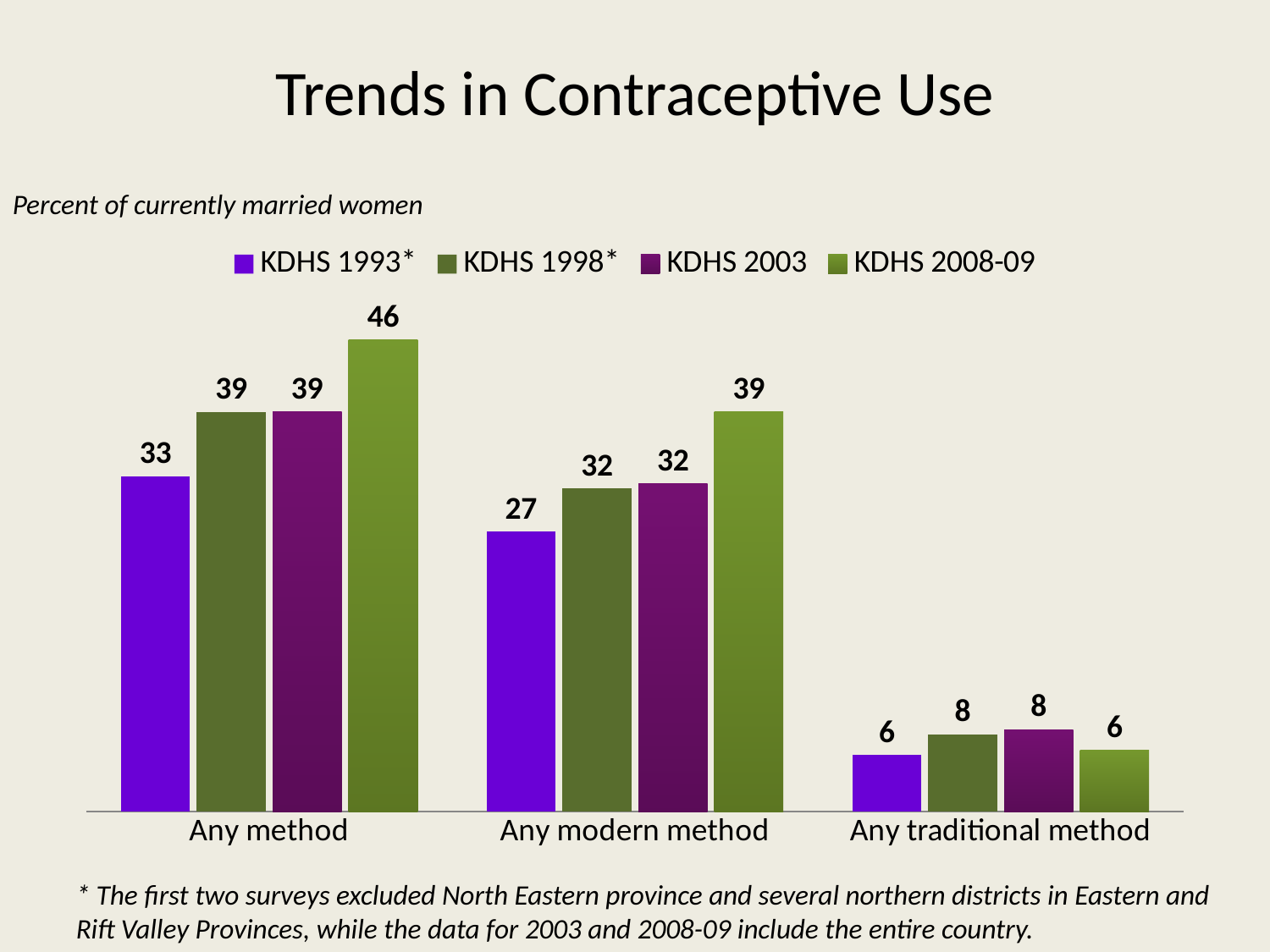

# Trends in Contraceptive Use
Percent of currently married women

### Chart

| Category | KDHS 1993* | KDHS 1998* | KDHS 2003 | KDHS 2008-09 |
|---|---|---|---|---|
| Any method | 32.7 | 39.0 | 39.0 | 46.0 |
| Any modern method | 27.3 | 31.5 | 32.0 | 39.0 |
| Any traditional method | 5.5 | 7.5 | 8.0 | 6.0 |
* The first two surveys excluded North Eastern province and several northern districts in Eastern and Rift Valley Provinces, while the data for 2003 and 2008-09 include the entire country.